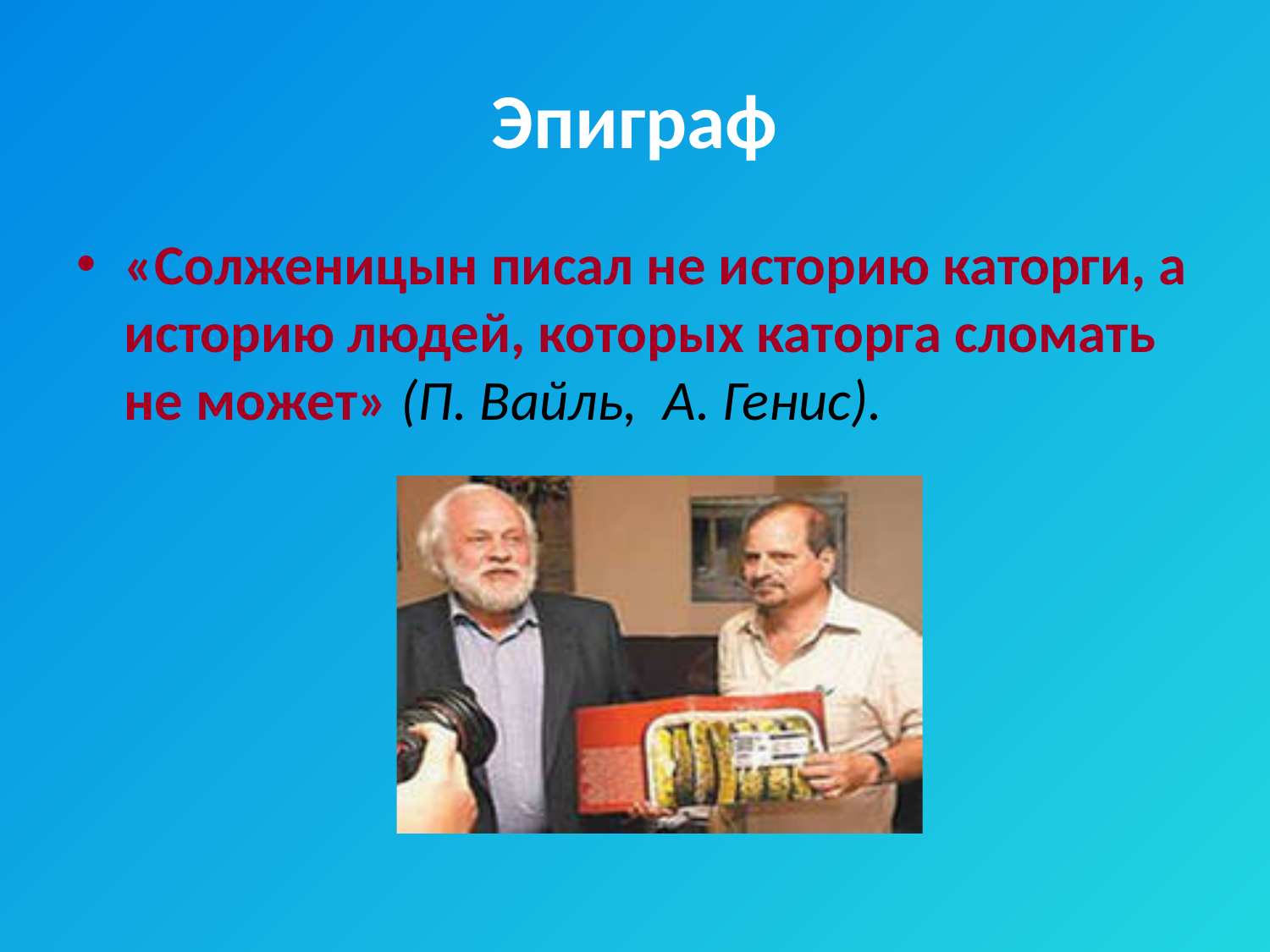

# Эпиграф
«Солженицын писал не историю каторги, а историю людей, которых каторга сломать  не может» (П. Вайль,  А. Генис).